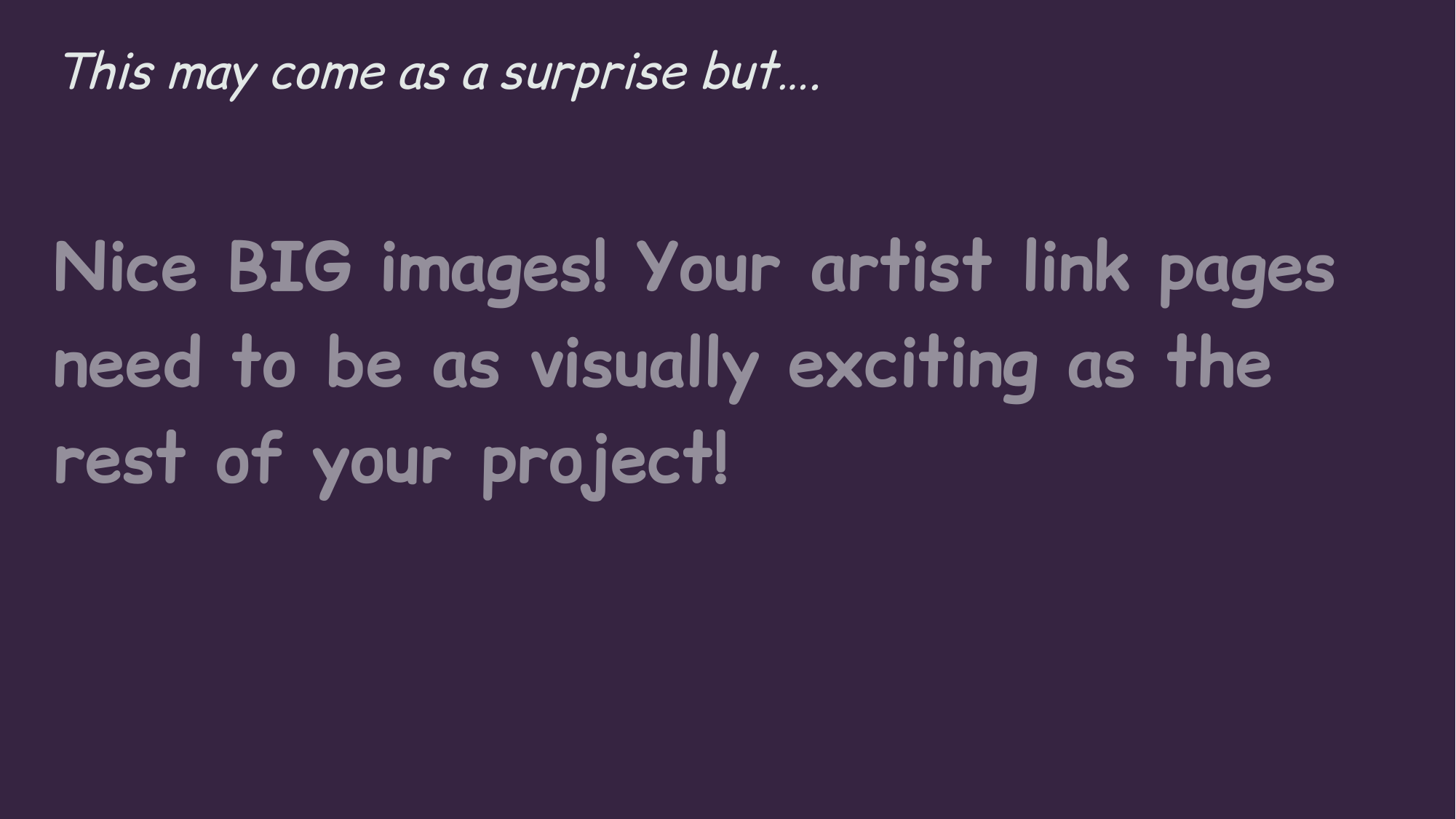

# This may come as a surprise but….
Nice BIG images! Your artist link pages need to be as visually exciting as the rest of your project!